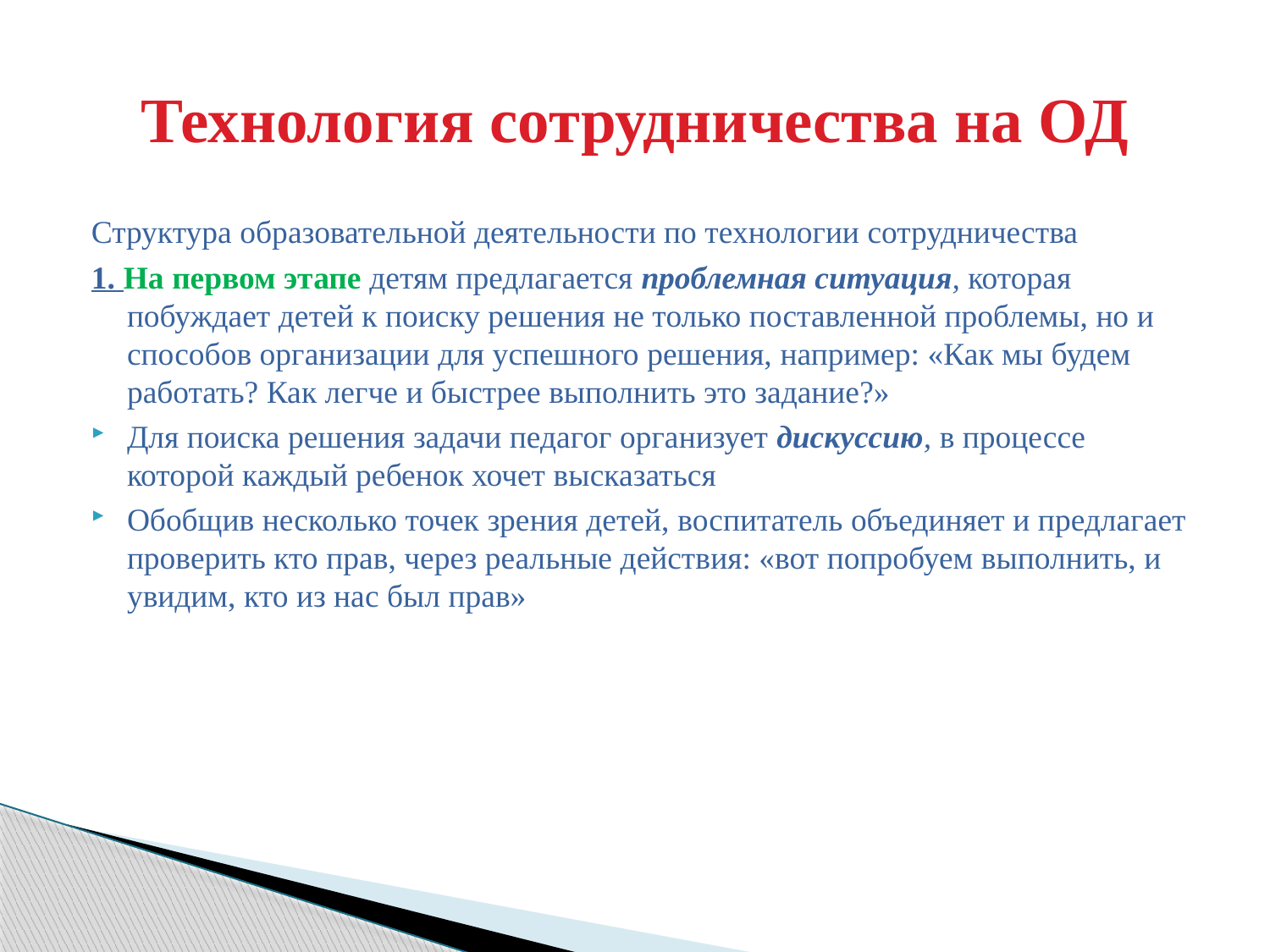

# Технология сотрудничества на ОД
Структура образовательной деятельности по технологии сотрудничества
1. На первом этапе детям предлагается проблемная ситуация, которая побуждает детей к поиску решения не только поставленной проблемы, но и способов организации для успешного решения, например: «Как мы будем работать? Как легче и быстрее выполнить это задание?»
Для поиска решения задачи педагог организует дискуссию, в процессе которой каждый ребенок хочет высказаться
Обобщив несколько точек зрения детей, воспитатель объединяет и предлагает проверить кто прав, через реальные действия: «вот попробуем выполнить, и увидим, кто из нас был прав»